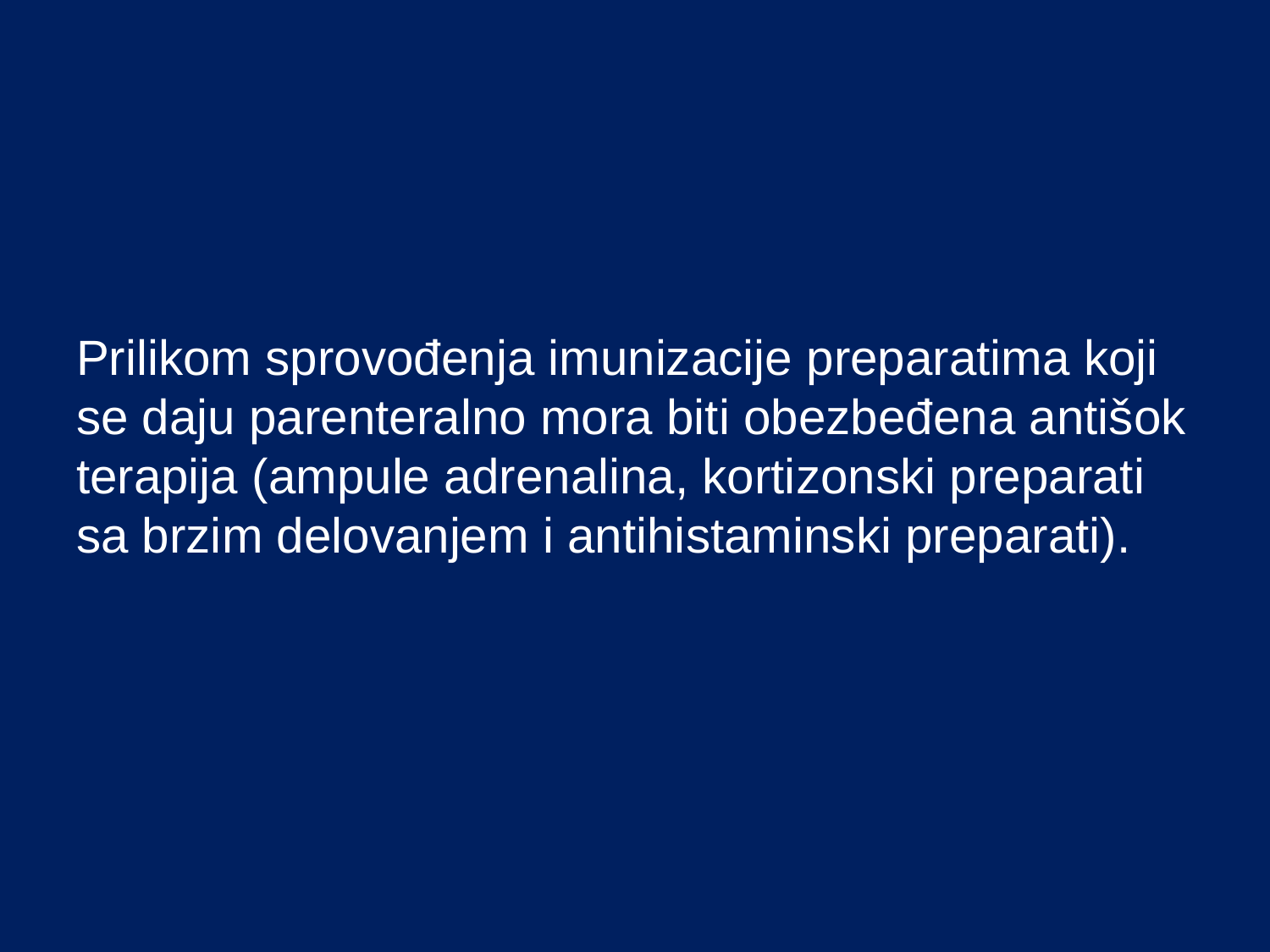

# Prilikom sprovođenja imunizacije preparatima koji se daju parenteralno mora biti obezbeđena antišok terapija (ampule adrenalina, kortizonski preparati sa brzim delovanjem i antihistaminski preparati).